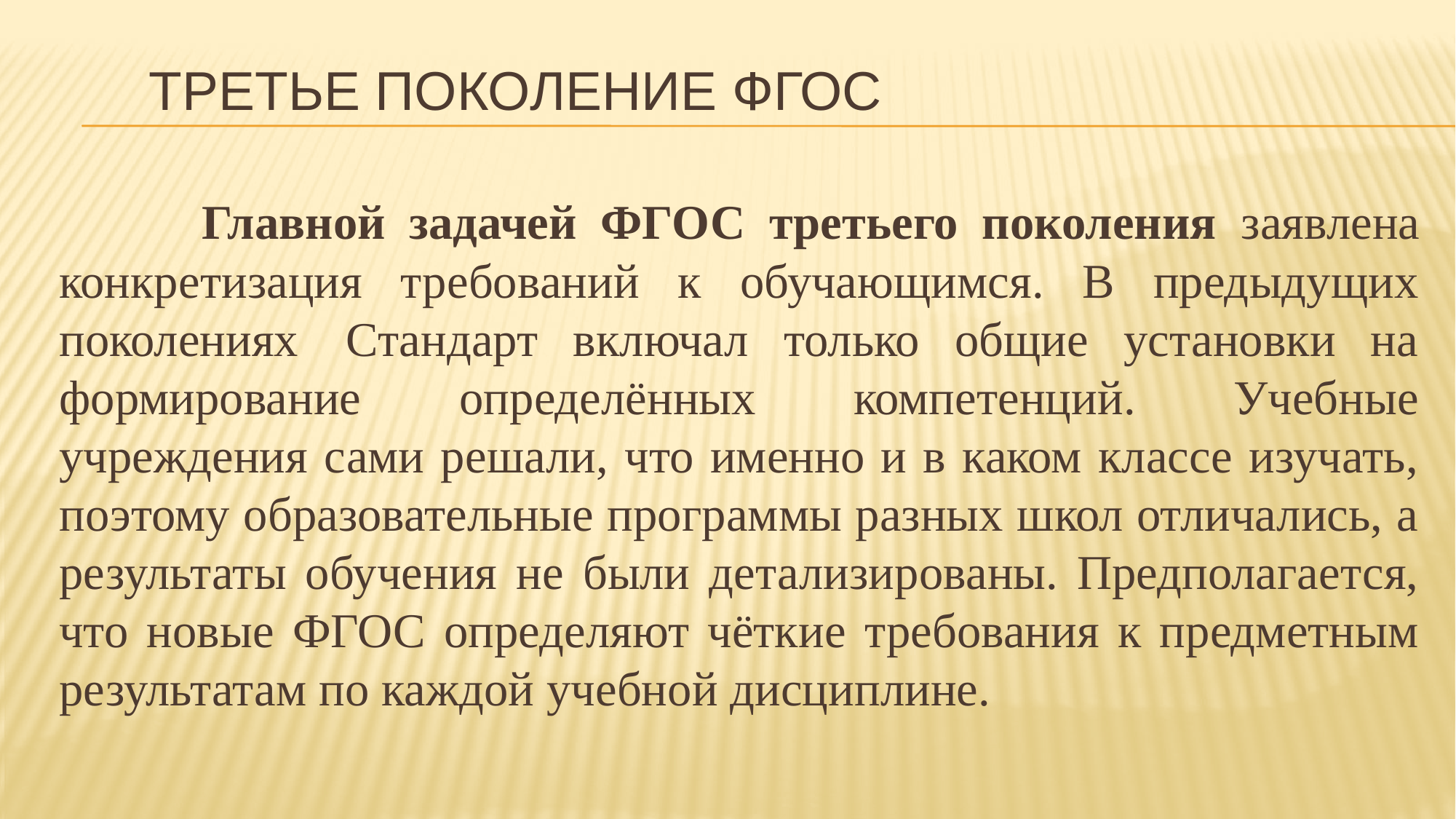

# Третье поколение ФГОС
      Главной задачей ФГОС третьего поколения заявлена конкретизация требований к обучающимся. В предыдущих поколениях  Стандарт включал только общие установки на формирование определённых компетенций. Учебные учреждения сами решали, что именно и в каком классе изучать, поэтому образовательные программы разных школ отличались, а результаты обучения не были детализированы. Предполагается, что новые ФГОС определяют чёткие требования к предметным результатам по каждой учебной дисциплине.